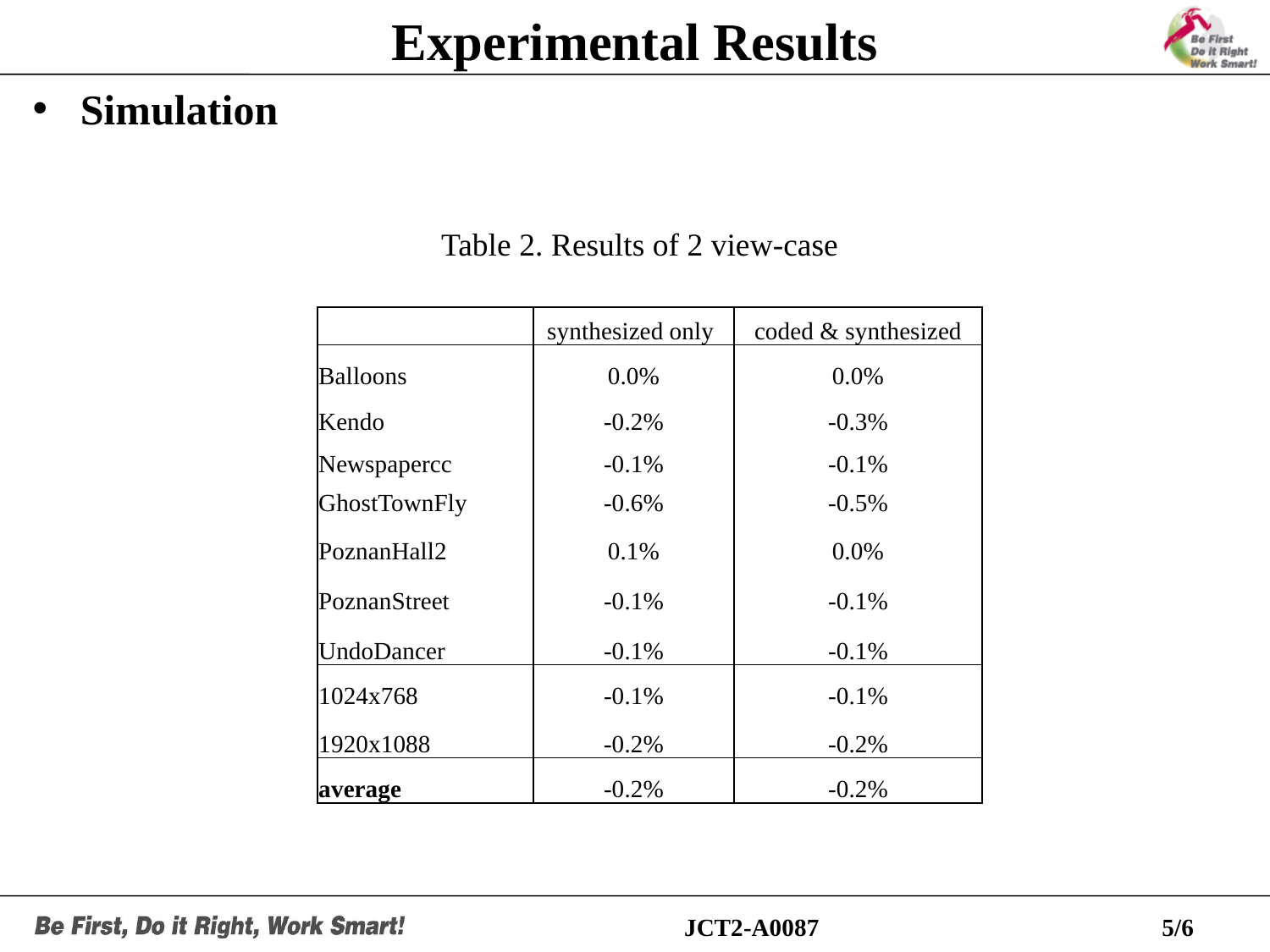

# Experimental Results
Simulation

Table 2. Results of 2 view-case
|  | synthesized only | coded & synthesized |
| --- | --- | --- |
| Balloons | 0.0% | 0.0% |
| Kendo | -0.2% | -0.3% |
| Newspapercc | -0.1% | -0.1% |
| GhostTownFly | -0.6% | -0.5% |
| PoznanHall2 | 0.1% | 0.0% |
| PoznanStreet | -0.1% | -0.1% |
| UndoDancer | -0.1% | -0.1% |
| 1024x768 | -0.1% | -0.1% |
| 1920x1088 | -0.2% | -0.2% |
| average | -0.2% | -0.2% |
JCT2-A0087
5/6